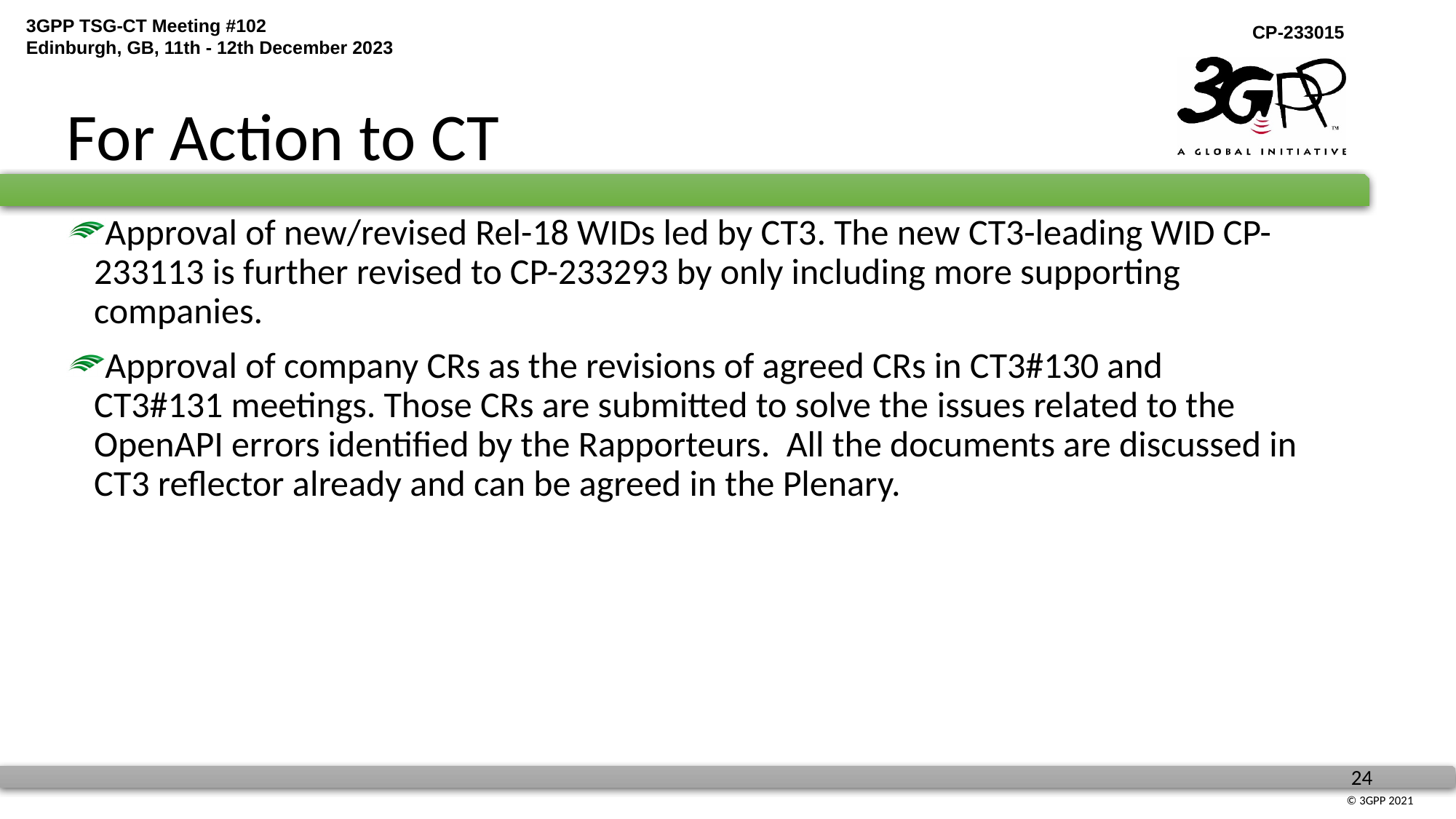

# For Action to CT
Approval of new/revised Rel-18 WIDs led by CT3. The new CT3-leading WID CP-233113 is further revised to CP-233293 by only including more supporting companies.
Approval of company CRs as the revisions of agreed CRs in CT3#130 and CT3#131 meetings. Those CRs are submitted to solve the issues related to the OpenAPI errors identified by the Rapporteurs.  All the documents are discussed in CT3 reflector already and can be agreed in the Plenary.